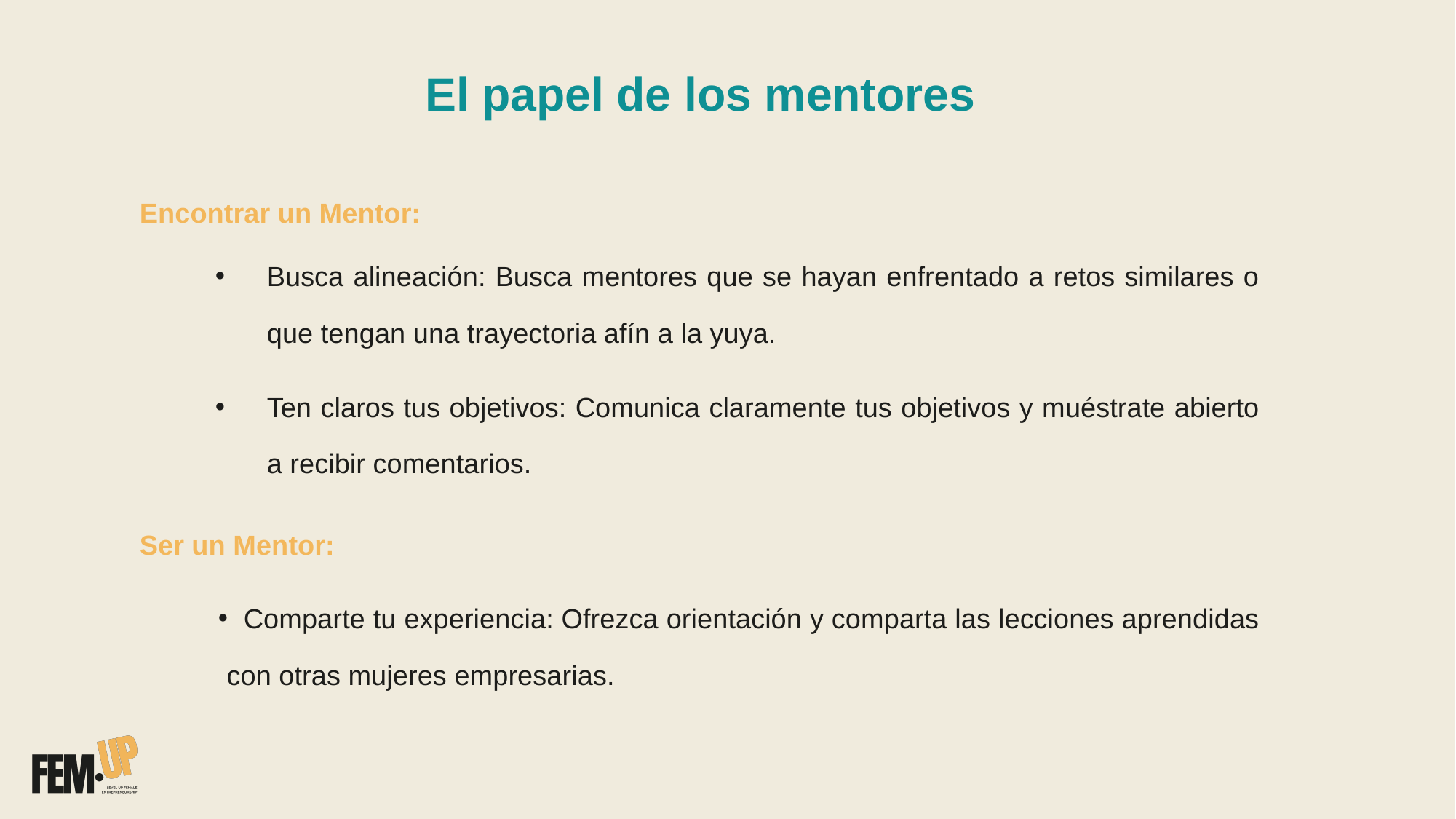

El papel de los mentores

Encontrar un Mentor:
Busca alineación: Busca mentores que se hayan enfrentado a retos similares o que tengan una trayectoria afín a la yuya.
Ten claros tus objetivos: Comunica claramente tus objetivos y muéstrate abierto a recibir comentarios.
Ser un Mentor:
 Comparte tu experiencia: Ofrezca orientación y comparta las lecciones aprendidas con otras mujeres empresarias.